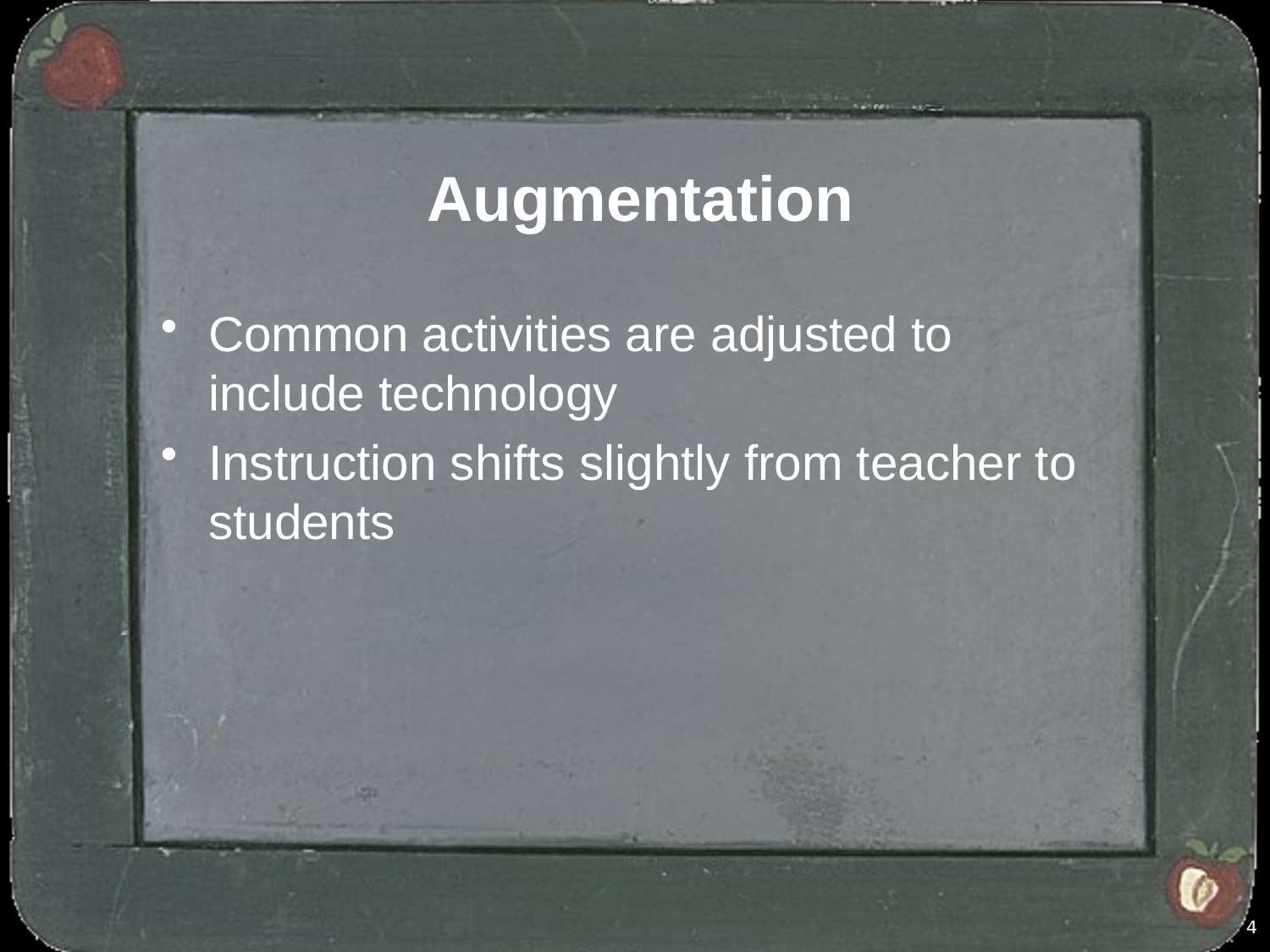

# Augmentation
Common activities are adjusted to include technology
Instruction shifts slightly from teacher to students
4